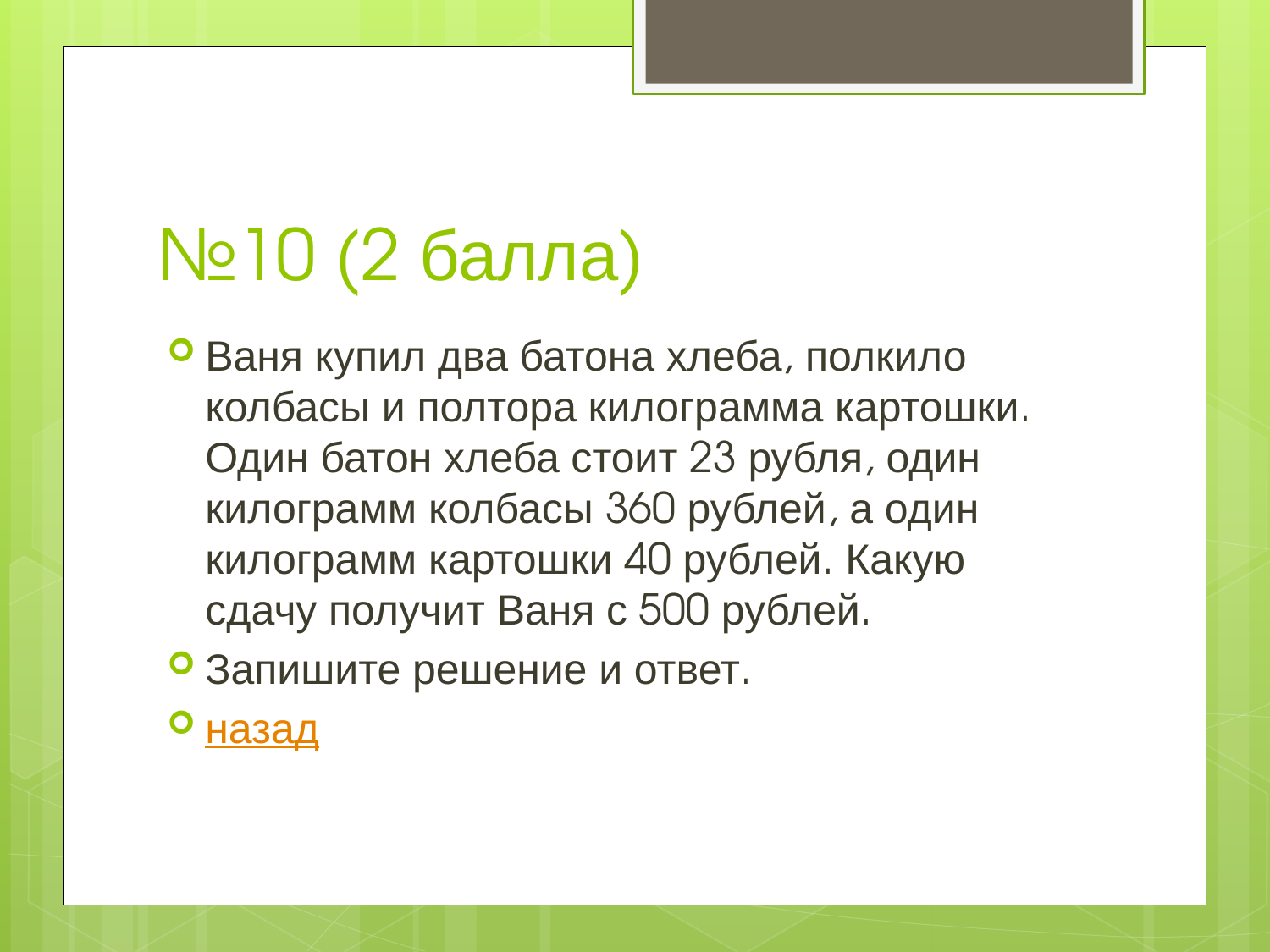

# №10 (2 балла)
Ваня купил два батона хлеба, полкило колбасы и полтора килограмма картошки. Один батон хлеба стоит 23 рубля, один килограмм колбасы 360 рублей, а один килограмм картошки 40 рублей. Какую сдачу получит Ваня с 500 рублей.
Запишите решение и ответ.
назад